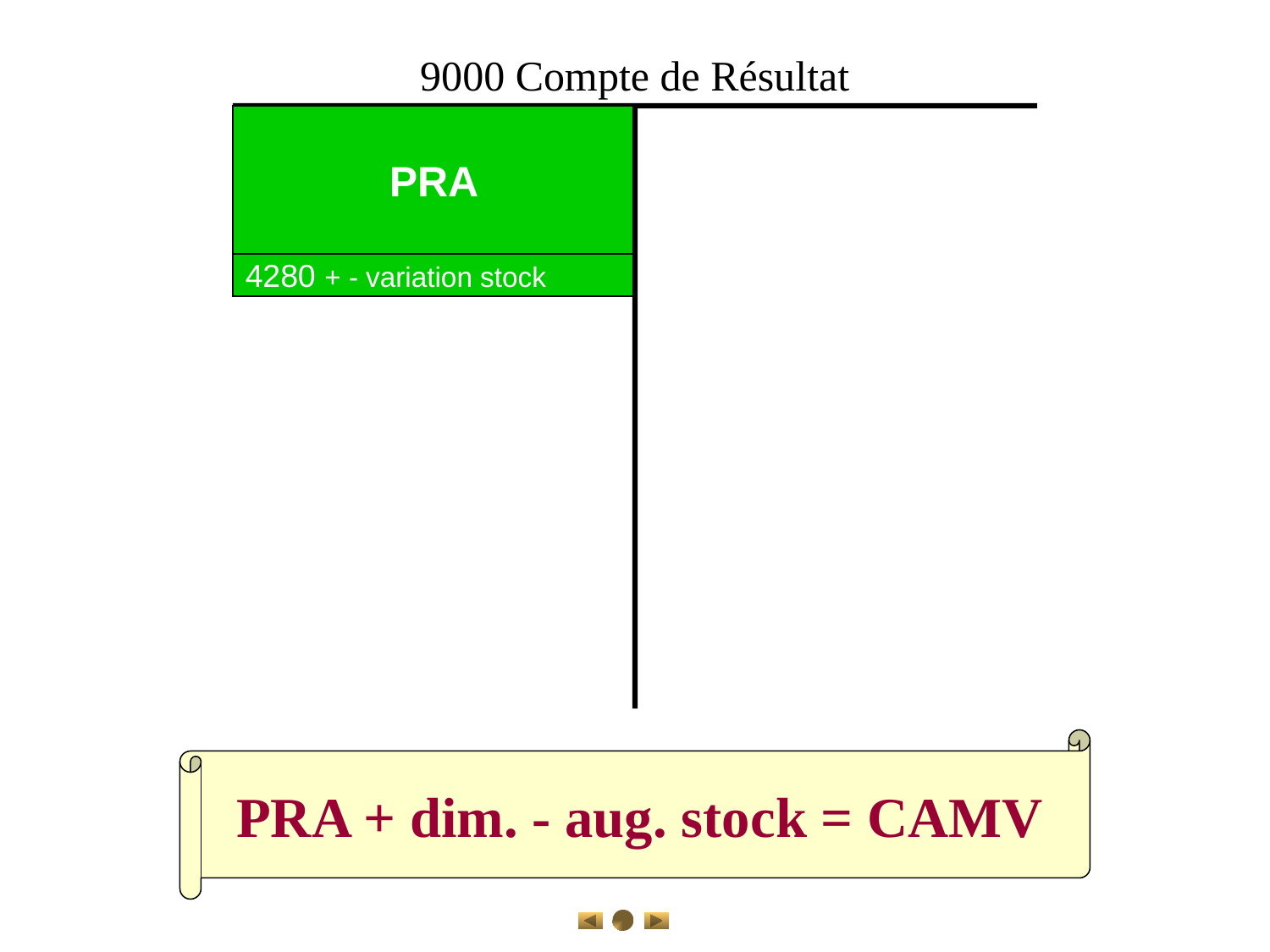

9000 Compte de Résultat

PRA

4280 + - variation stock
PRA + dim. - aug. stock = CAMV